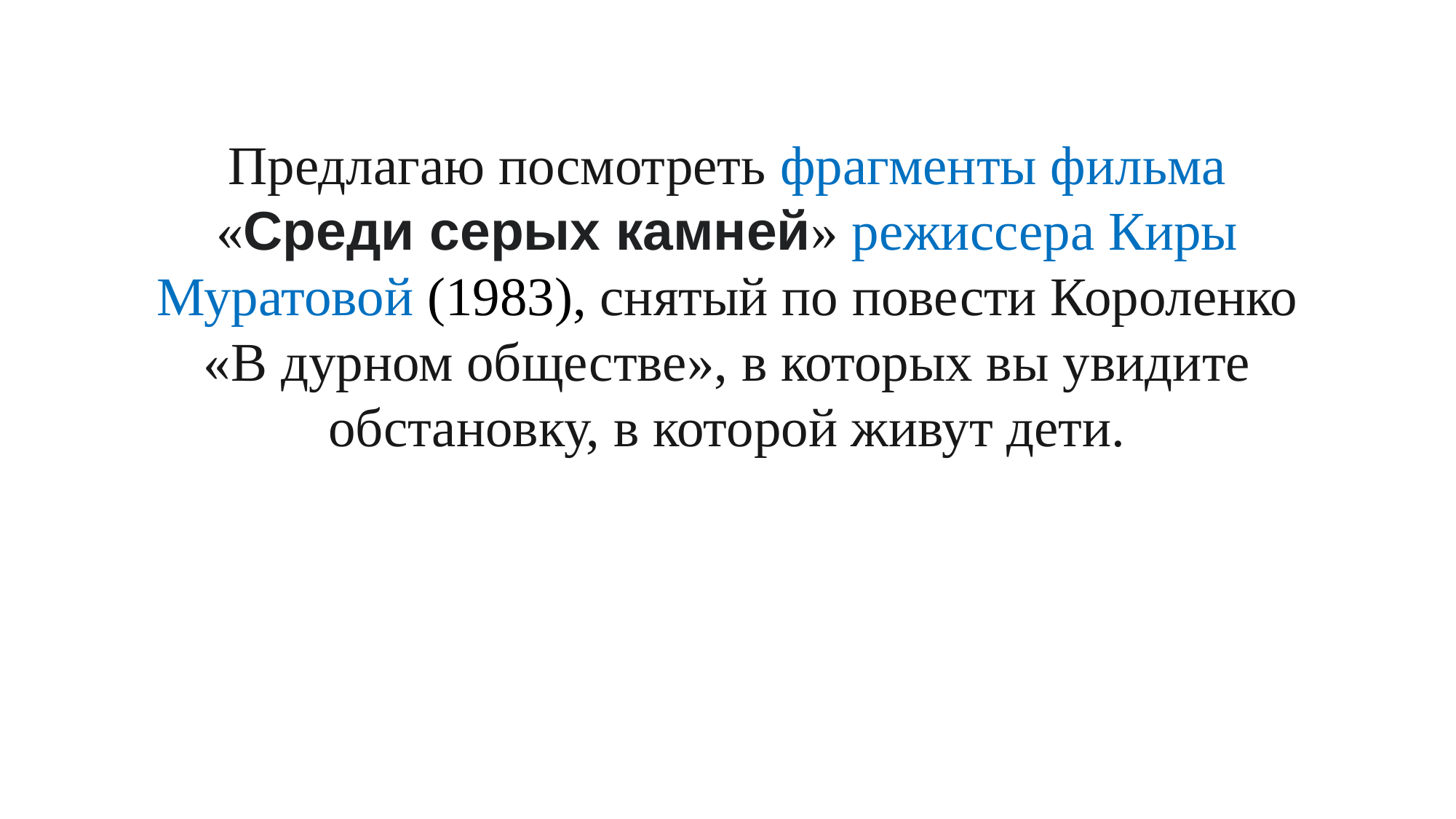

Предлагаю посмотреть фрагменты фильма «Среди серых камней» режиссера Киры Муратовой (1983), снятый по повести Короленко «В дурном обществе», в которых вы увидите обстановку, в которой живут дети.